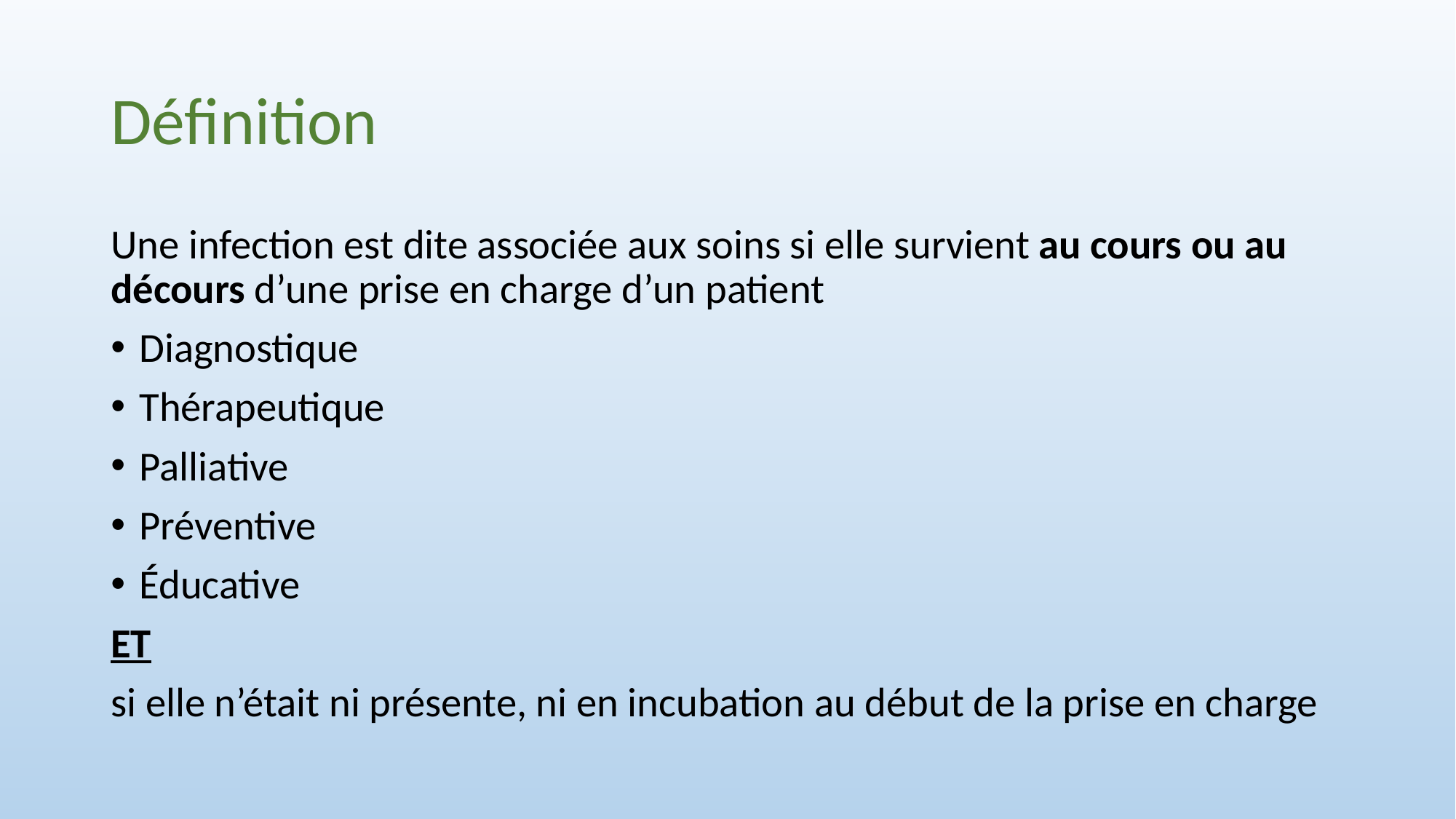

# Définition
Une infection est dite associée aux soins si elle survient au cours ou au décours d’une prise en charge d’un patient
Diagnostique
Thérapeutique
Palliative
Préventive
Éducative
ET
si elle n’était ni présente, ni en incubation au début de la prise en charge